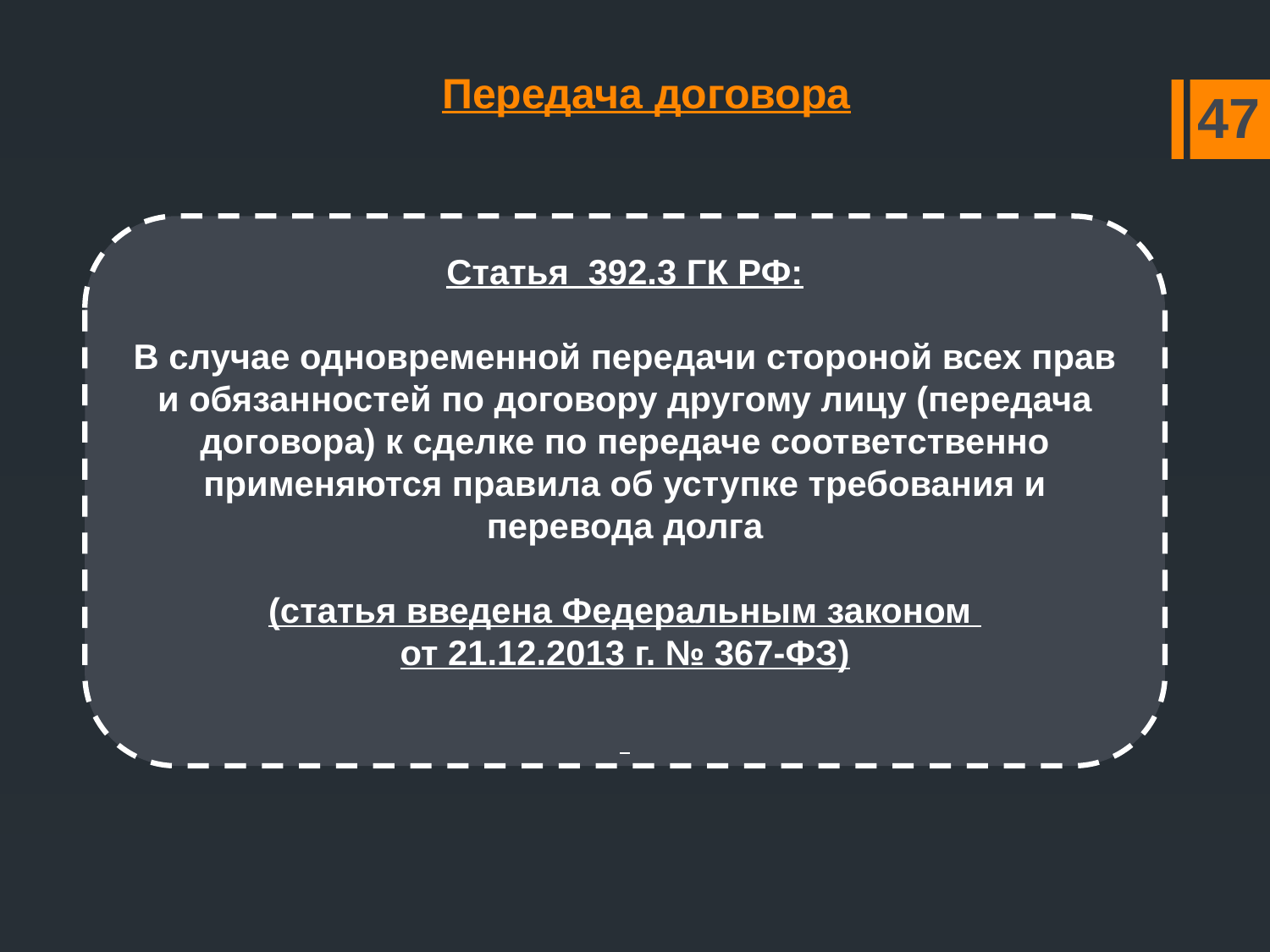

# Передача договора
47
Статья  392.3 ГК РФ:

В случае одновременной передачи стороной всех прав и обязанностей по договору другому лицу (передача договора) к сделке по передаче соответственно применяются правила об уступке требования и перевода долга

(статья введена Федеральным законом
от 21.12.2013 г. № 367-ФЗ)